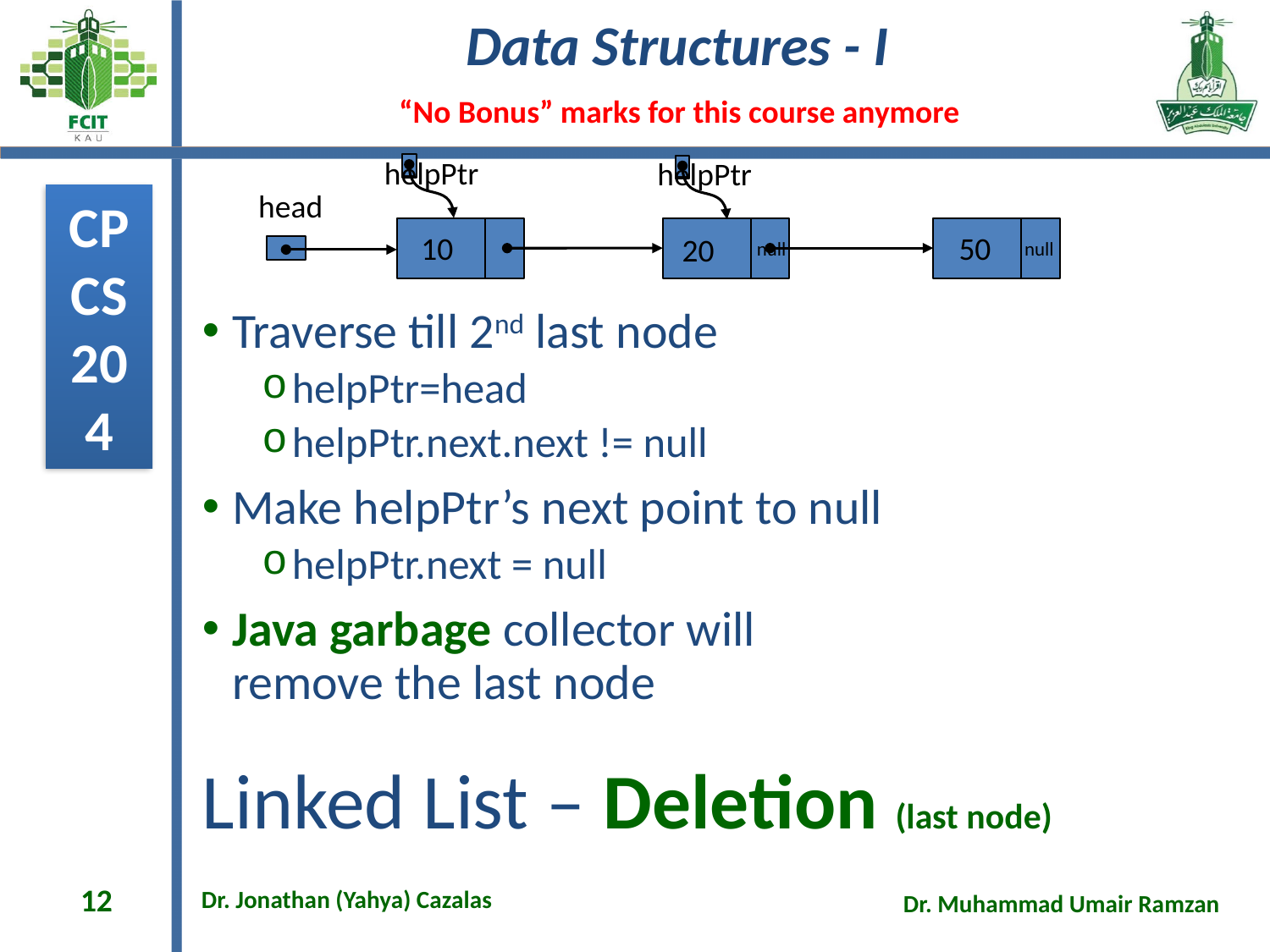

helpPtr

helpPtr

head

10
50
20
null
null

Traverse till 2nd last node
helpPtr=head
helpPtr.next.next != null
Make helpPtr’s next point to null
helpPtr.next = null
Java garbage collector will remove the last node
# Linked List – Deletion (last node)
12